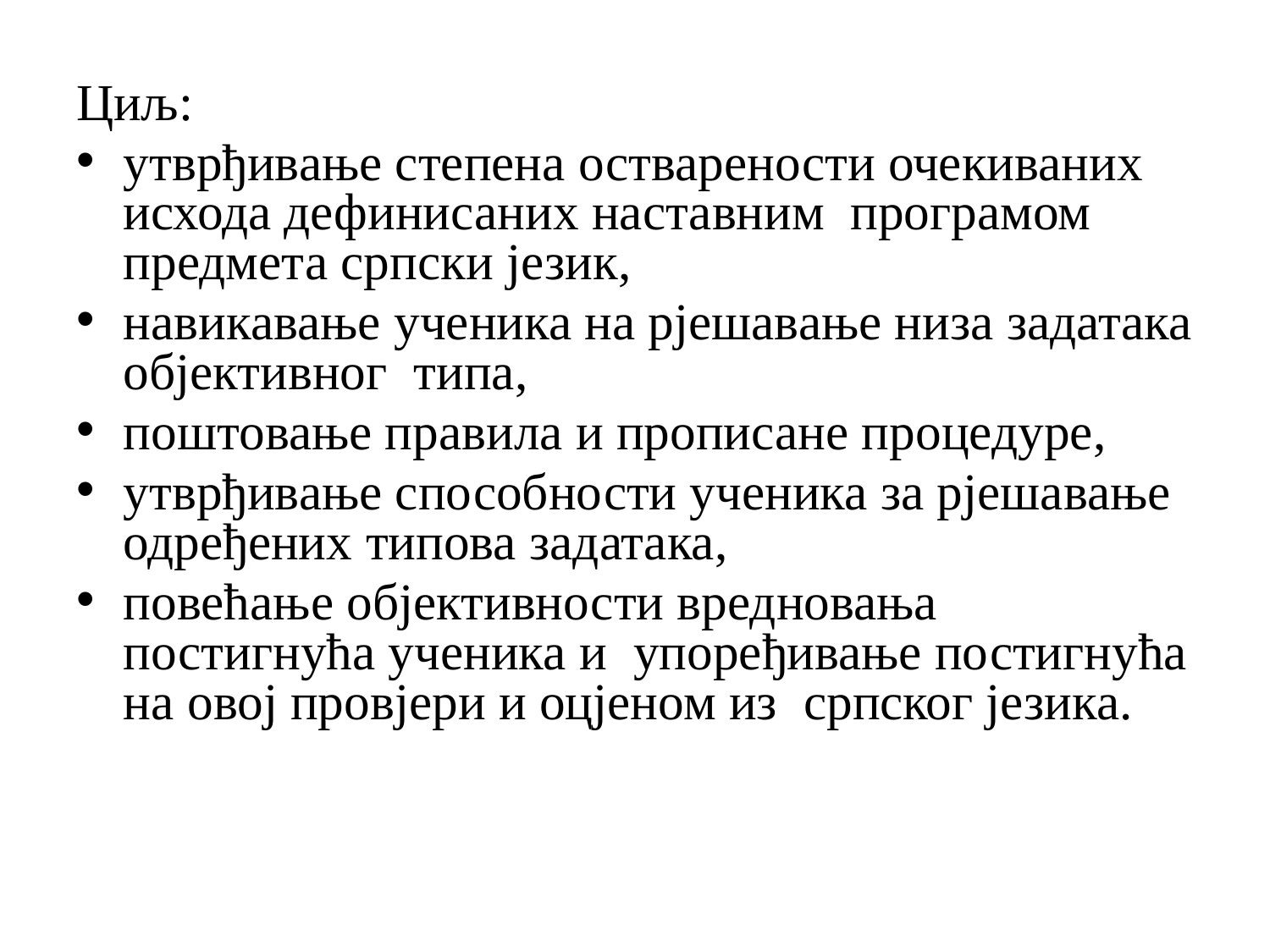

Циљ:
утврђивање степена остварености очекиваних исхода дефинисаних наставним  програмом  предмета српски језик,
навикавање ученика на рјешавање низа задатака објективног  типа,
поштовање правила и прописане процедуре,
утврђивање способности ученика за рјешавање одређених типова задатака,
повећање објективности вредновања постигнућа ученика и  упоређивање постигнућа на oвој провјери и оцјеном из  српског језика.